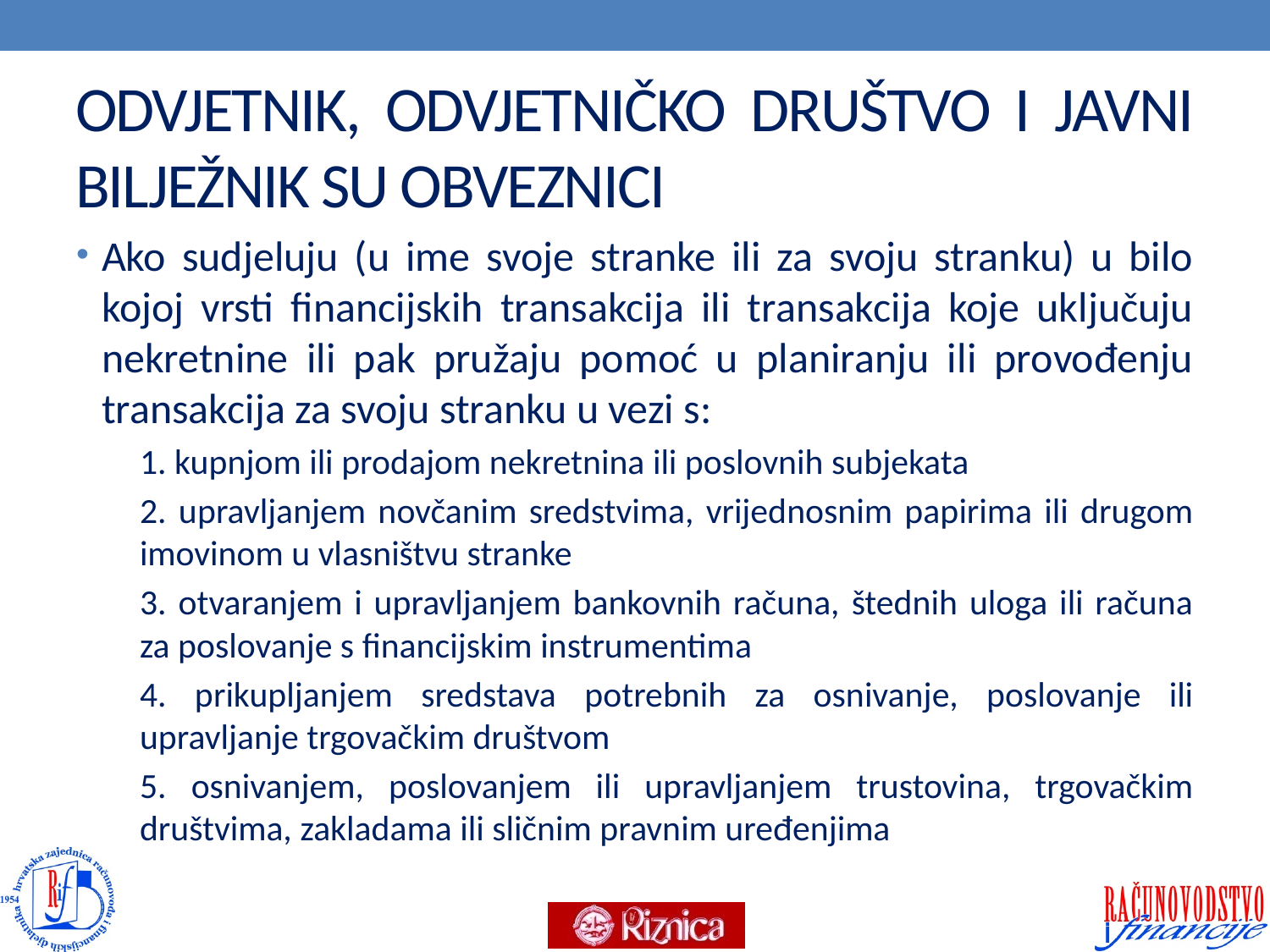

# ODVJETNIK, ODVJETNIČKO DRUŠTVO I JAVNI BILJEŽNIK SU OBVEZNICI
Ako sudjeluju (u ime svoje stranke ili za svoju stranku) u bilo kojoj vrsti financijskih transakcija ili transakcija koje uključuju nekretnine ili pak pružaju pomoć u planiranju ili provođenju transakcija za svoju stranku u vezi s:
1. kupnjom ili prodajom nekretnina ili poslovnih subjekata
2. upravljanjem novčanim sredstvima, vrijednosnim papirima ili drugom imovinom u vlasništvu stranke
3. otvaranjem i upravljanjem bankovnih računa, štednih uloga ili računa za poslovanje s financijskim instrumentima
4. prikupljanjem sredstava potrebnih za osnivanje, poslovanje ili upravljanje trgovačkim društvom
5. osnivanjem, poslovanjem ili upravljanjem trustovina, trgovačkim društvima, zakladama ili sličnim pravnim uređenjima